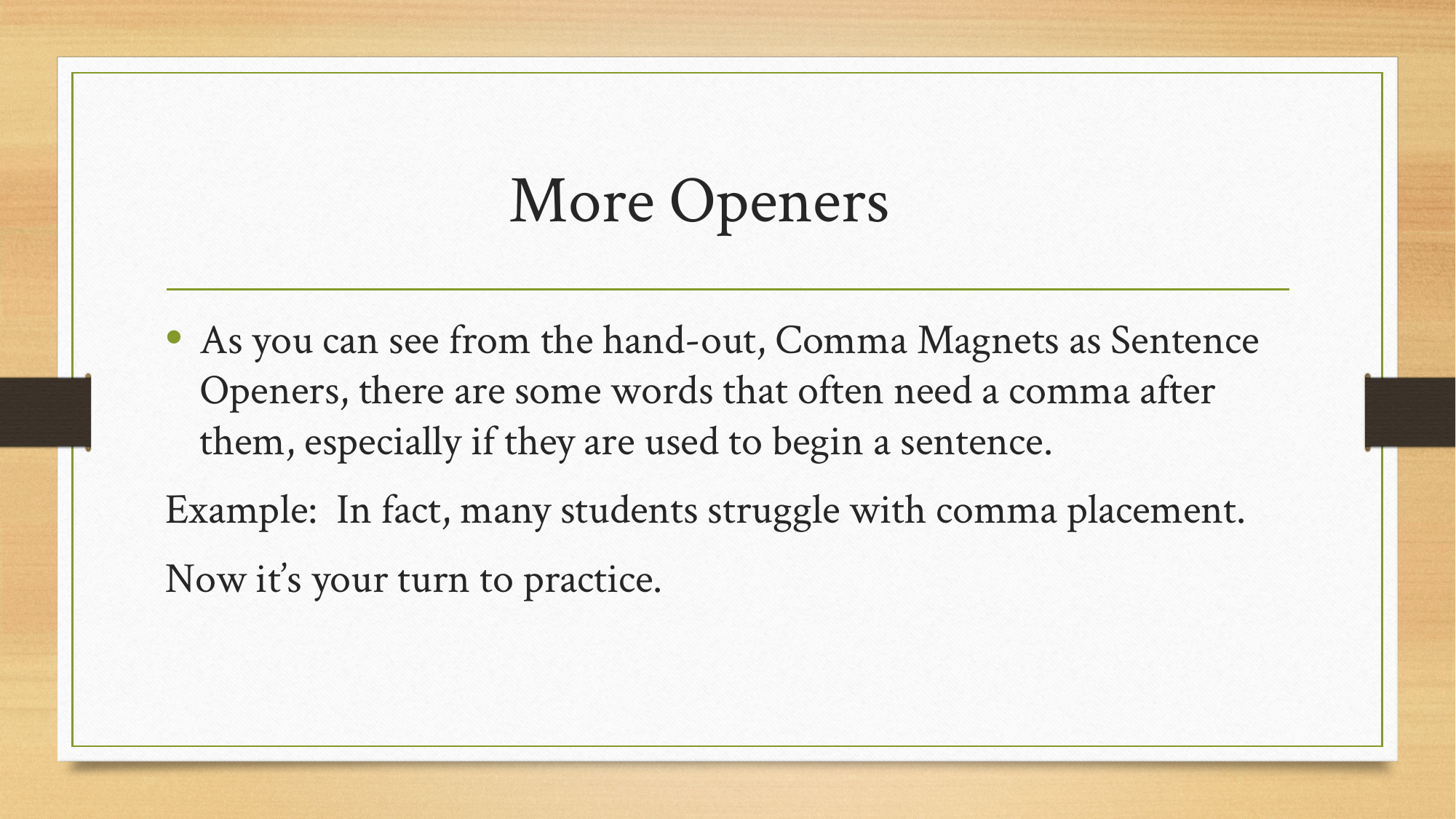

# More Openers
As you can see from the hand-out, Comma Magnets as Sentence Openers, there are some words that often need a comma after them, especially if they are used to begin a sentence.
Example:  In fact, many students struggle with comma placement.
Now it’s your turn to practice.